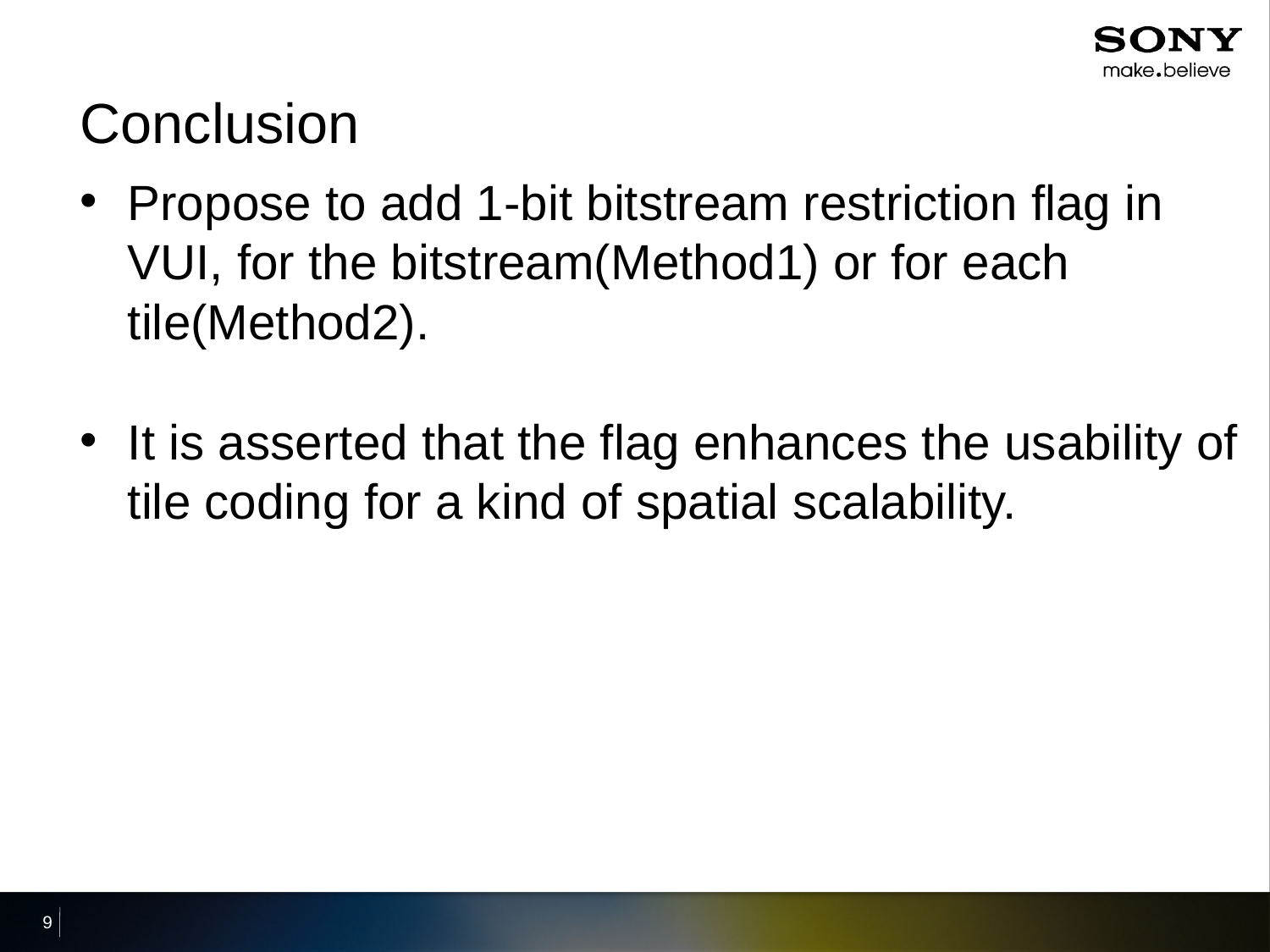

# Conclusion
Propose to add 1-bit bitstream restriction flag in VUI, for the bitstream(Method1) or for each tile(Method2).

It is asserted that the flag enhances the usability of tile coding for a kind of spatial scalability.

9